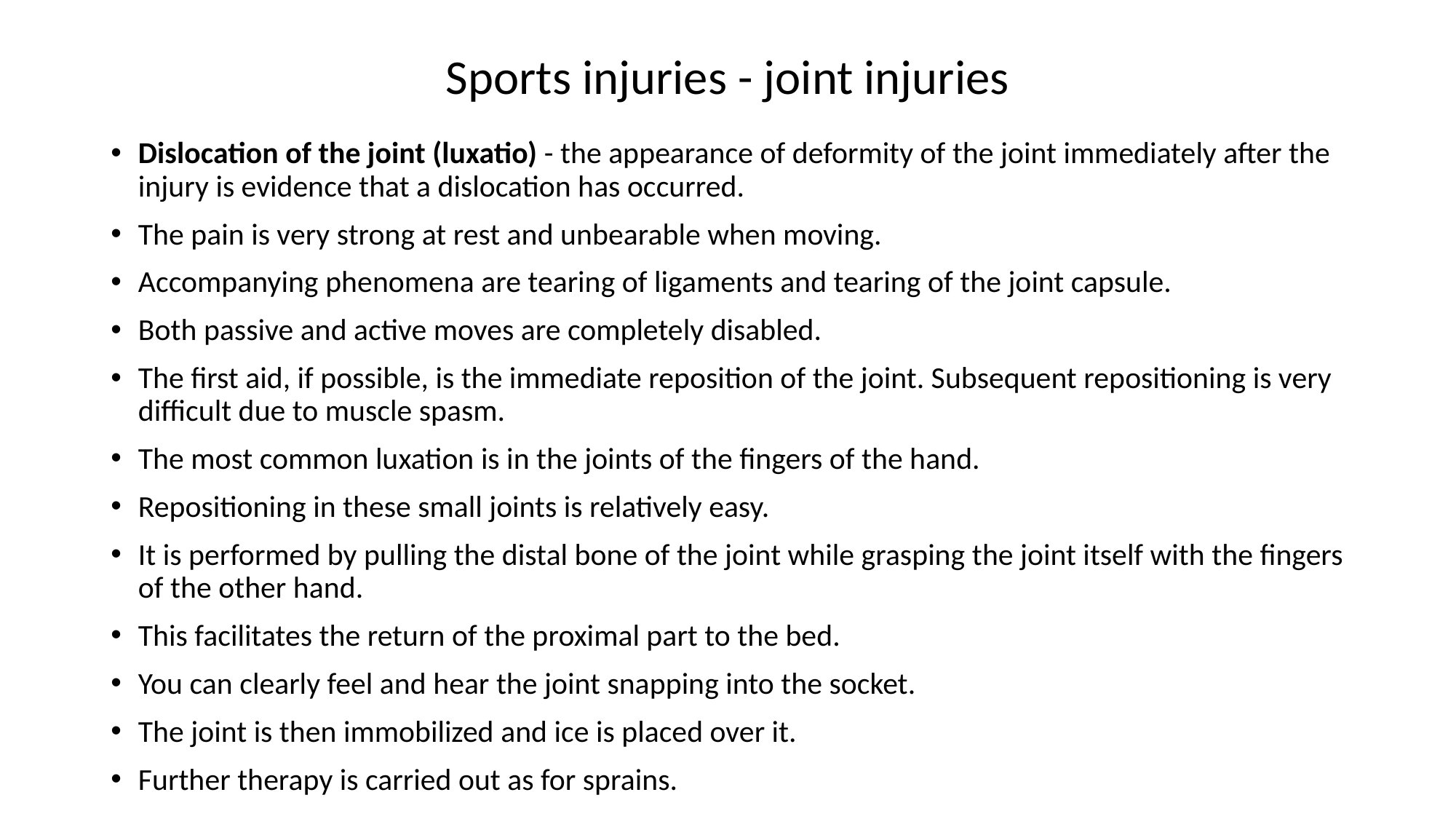

# Sports injuries - joint injuries
Dislocation of the joint (luxatio) - the appearance of deformity of the joint immediately after the injury is evidence that a dislocation has occurred.
The pain is very strong at rest and unbearable when moving.
Accompanying phenomena are tearing of ligaments and tearing of the joint capsule.
Both passive and active moves are completely disabled.
The first aid, if possible, is the immediate reposition of the joint. Subsequent repositioning is very difficult due to muscle spasm.
The most common luxation is in the joints of the fingers of the hand.
Repositioning in these small joints is relatively easy.
It is performed by pulling the distal bone of the joint while grasping the joint itself with the fingers of the other hand.
This facilitates the return of the proximal part to the bed.
You can clearly feel and hear the joint snapping into the socket.
The joint is then immobilized and ice is placed over it.
Further therapy is carried out as for sprains.